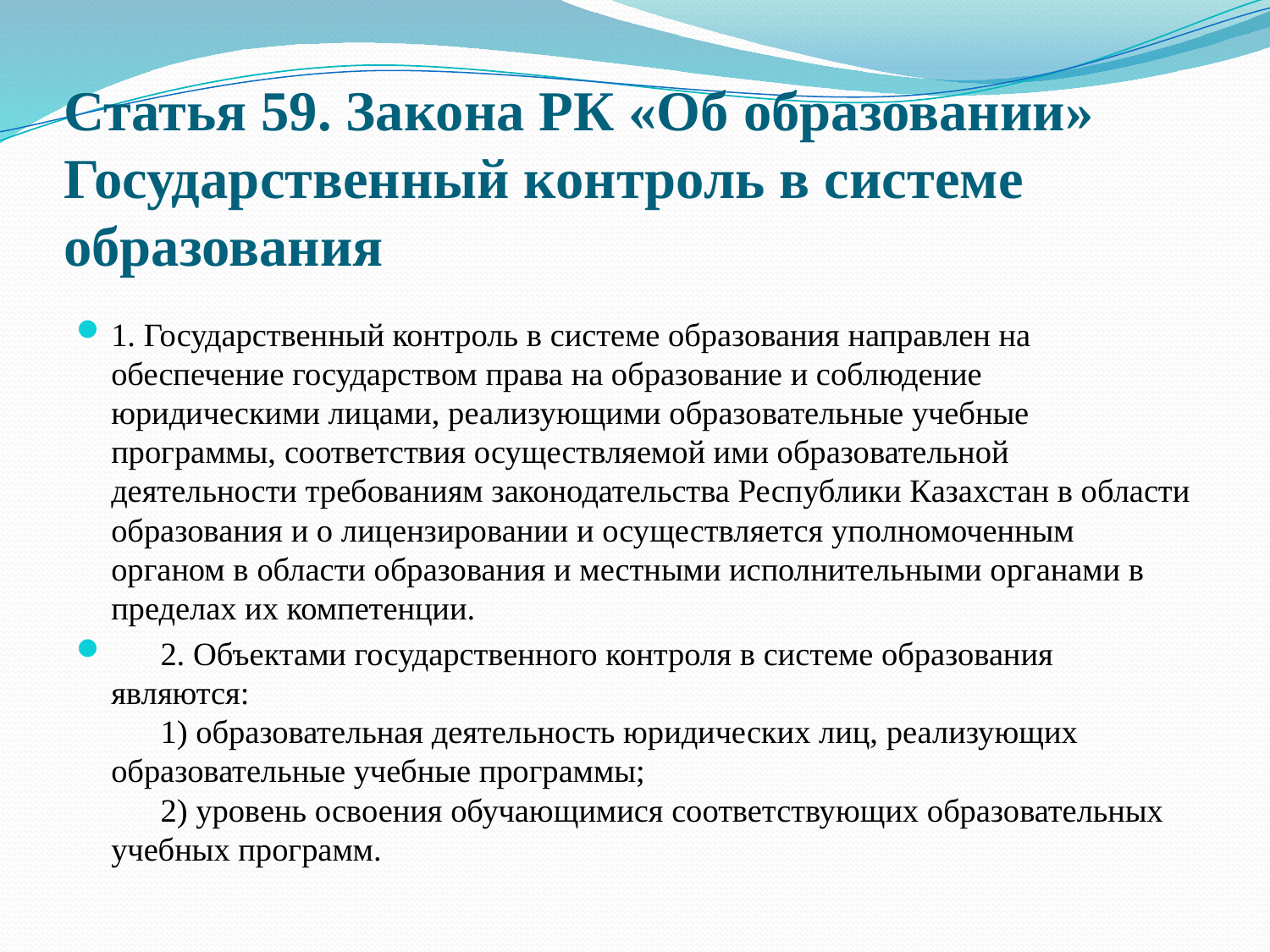

# Статья 59. Закона РК «Об образовании» Государственный контроль в системе образования
1. Государственный контроль в системе образования направлен на обеспечение государством права на образование и соблюдение юридическими лицами, реализующими образовательные учебные программы, соответствия осуществляемой ими образовательной деятельности требованиям законодательства Республики Казахстан в области образования и о лицензировании и осуществляется уполномоченным органом в области образования и местными исполнительными органами в пределах их компетенции.
      2. Объектами государственного контроля в системе образования являются:
      1) образовательная деятельность юридических лиц, реализующих образовательные учебные программы;
      2) уровень освоения обучающимися соответствующих образовательных учебных программ.